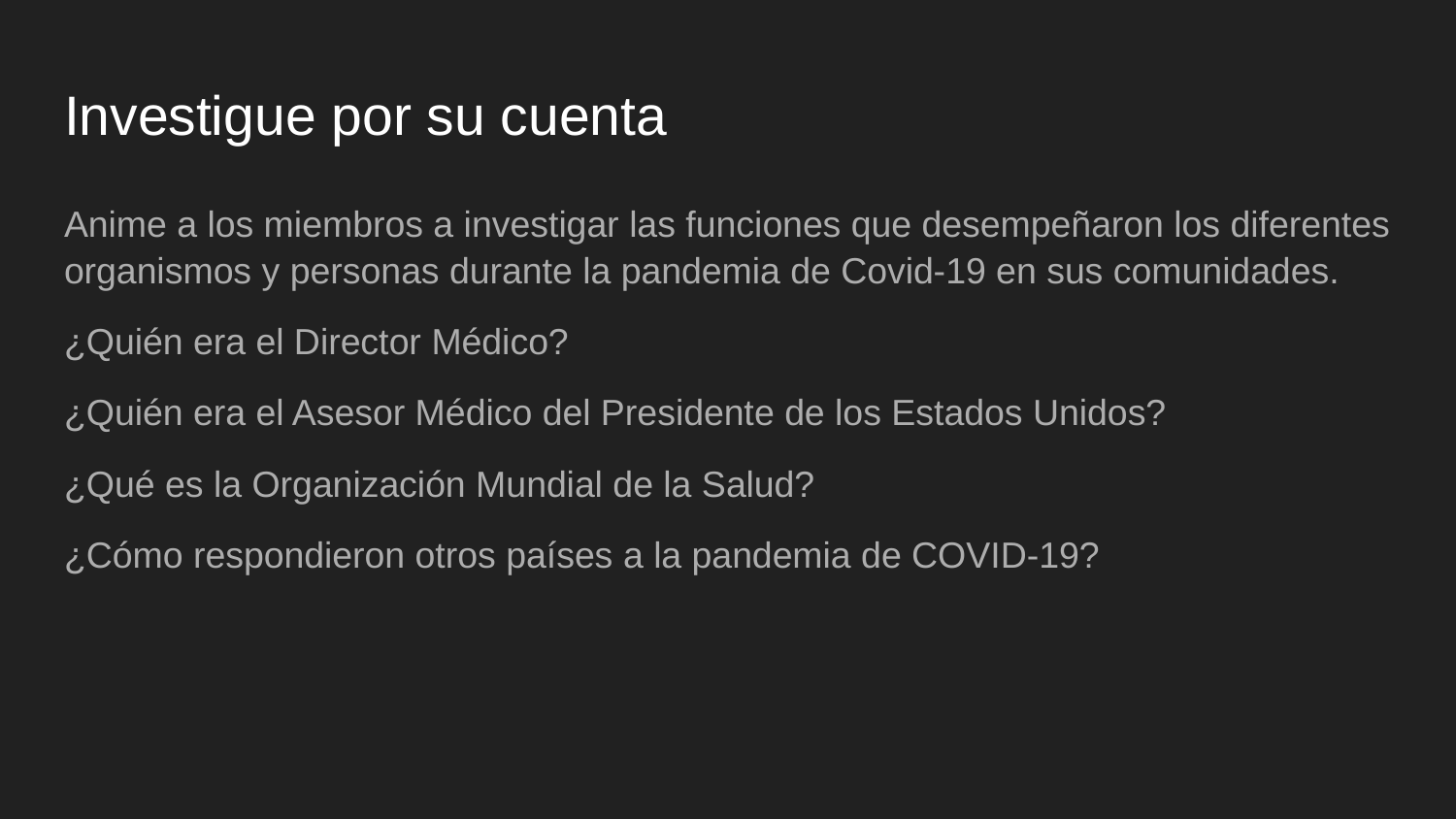

# Investigue por su cuenta
Anime a los miembros a investigar las funciones que desempeñaron los diferentes organismos y personas durante la pandemia de Covid-19 en sus comunidades.
¿Quién era el Director Médico?
¿Quién era el Asesor Médico del Presidente de los Estados Unidos?
¿Qué es la Organización Mundial de la Salud?
¿Cómo respondieron otros países a la pandemia de COVID-19?